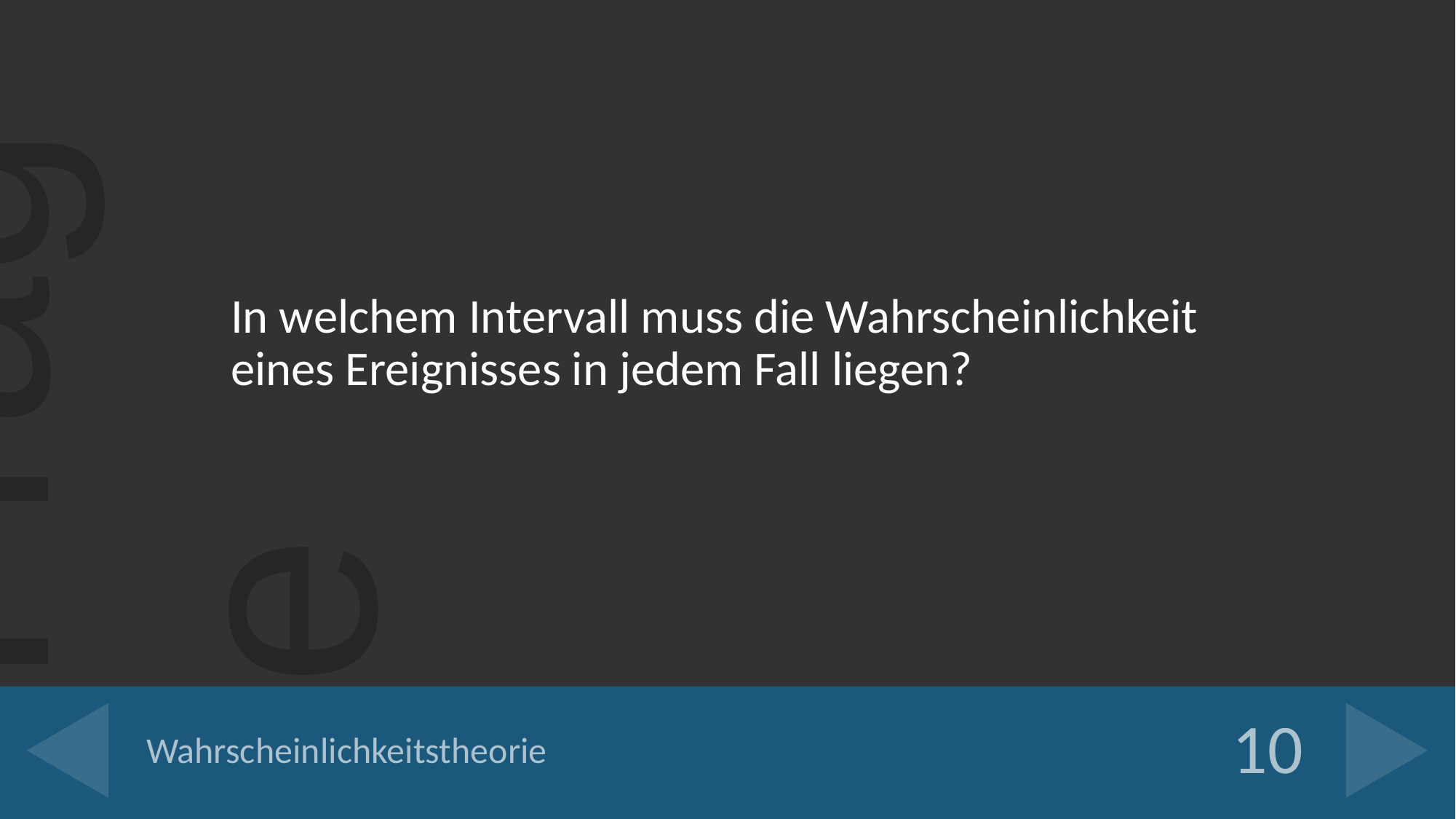

In welchem Intervall muss die Wahrscheinlichkeit eines Ereignisses in jedem Fall liegen?
# Wahrscheinlichkeitstheorie
10